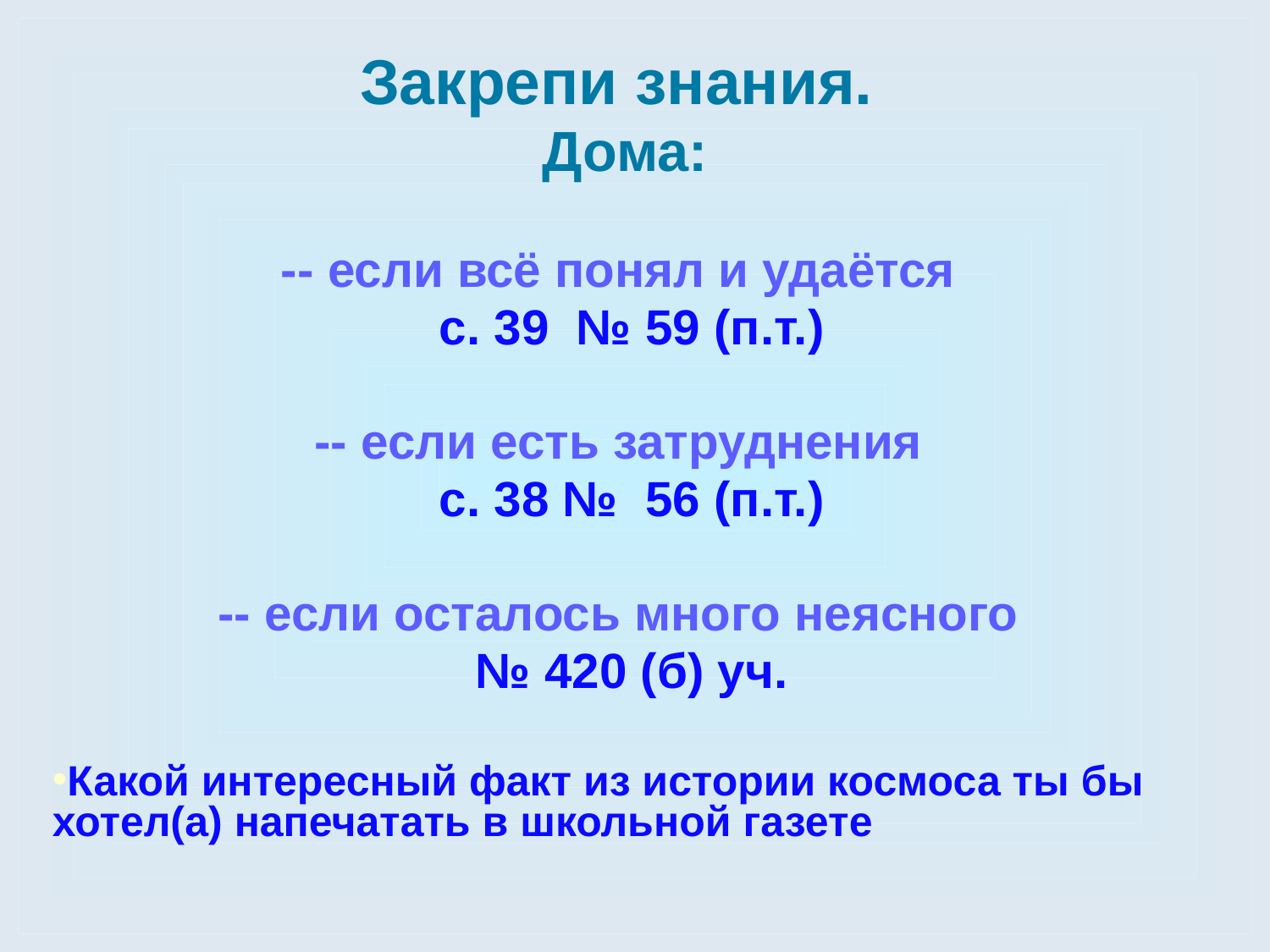

Закрепи знания.
Дома:

-- если всё понял и удаётся
 с. 39  № 59 (п.т.)

-- если есть затруднения
 с. 38 №  56 (п.т.)

-- если осталось много неясного
 № 420 (б) уч.

Какой интересный факт из истории космоса ты бы хотел(а) напечатать в школьной газете